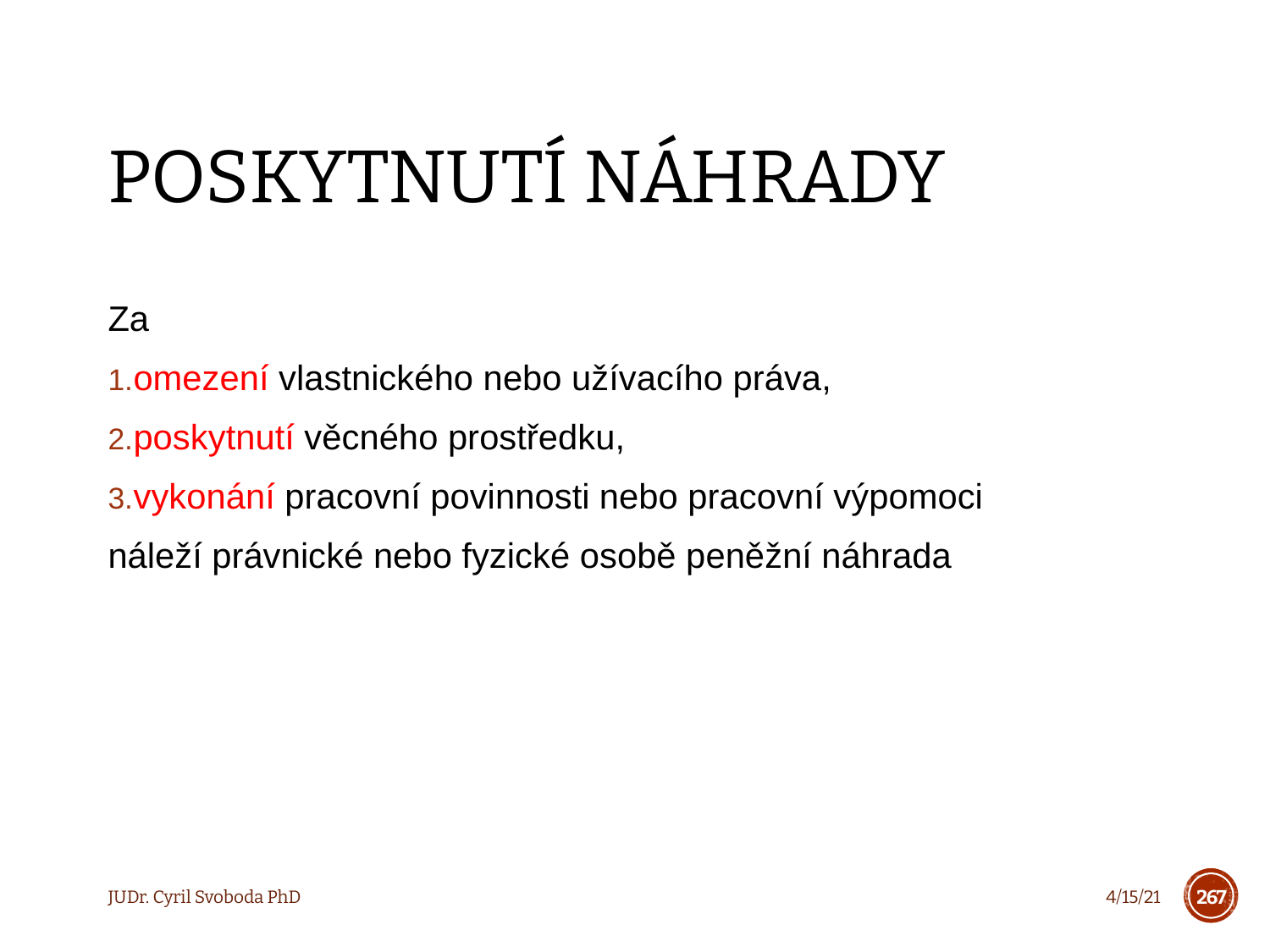

# Poskytnutí náhrady
Za
omezení vlastnického nebo užívacího práva,
poskytnutí věcného prostředku,
vykonání pracovní povinnosti nebo pracovní výpomoci
náleží právnické nebo fyzické osobě peněžní náhrada
JUDr. Cyril Svoboda PhD
4/15/21
267